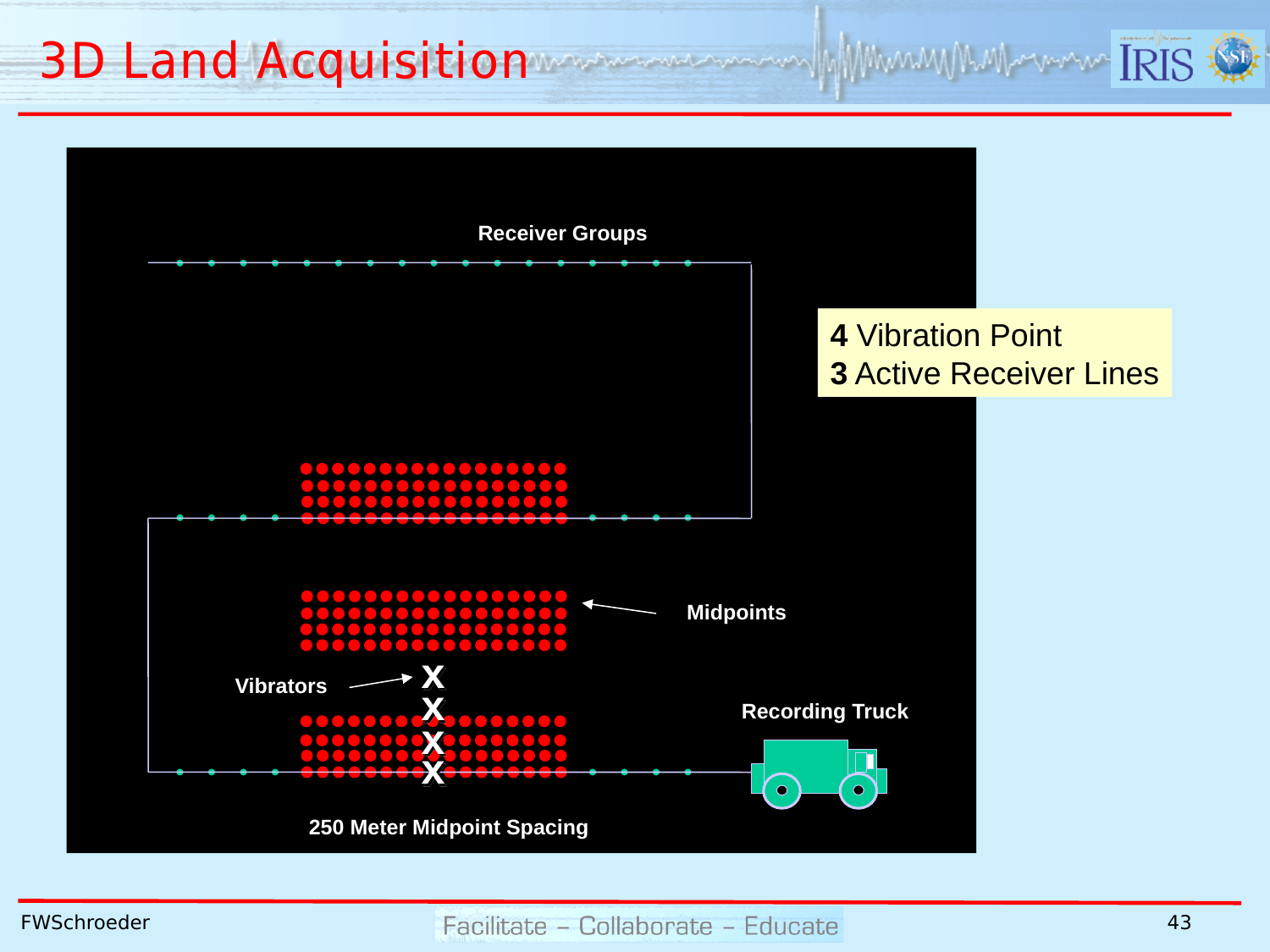

3D Land Acquisition

Receiver Groups

4 Vibration Point
3 Active Receiver Lines

Midpoints

x
Vibrators
x

Recording Truck
x

x

250 Meter Midpoint Spacing